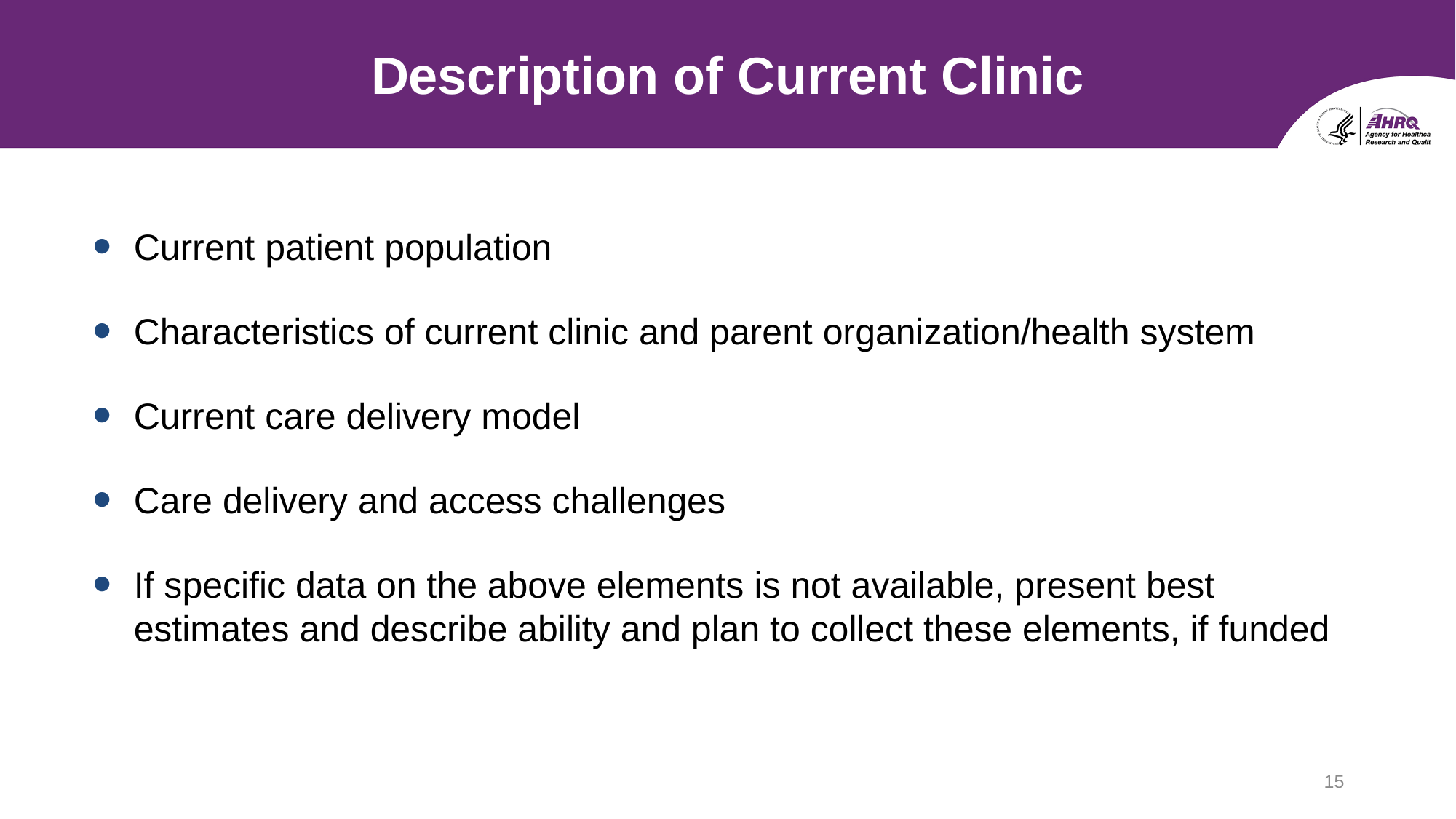

# Description of Current Clinic
Current patient population

Characteristics of current clinic and parent organization/health system

Current care delivery model

Care delivery and access challenges

If specific data on the above elements is not available, present best estimates and describe ability and plan to collect these elements, if funded
15